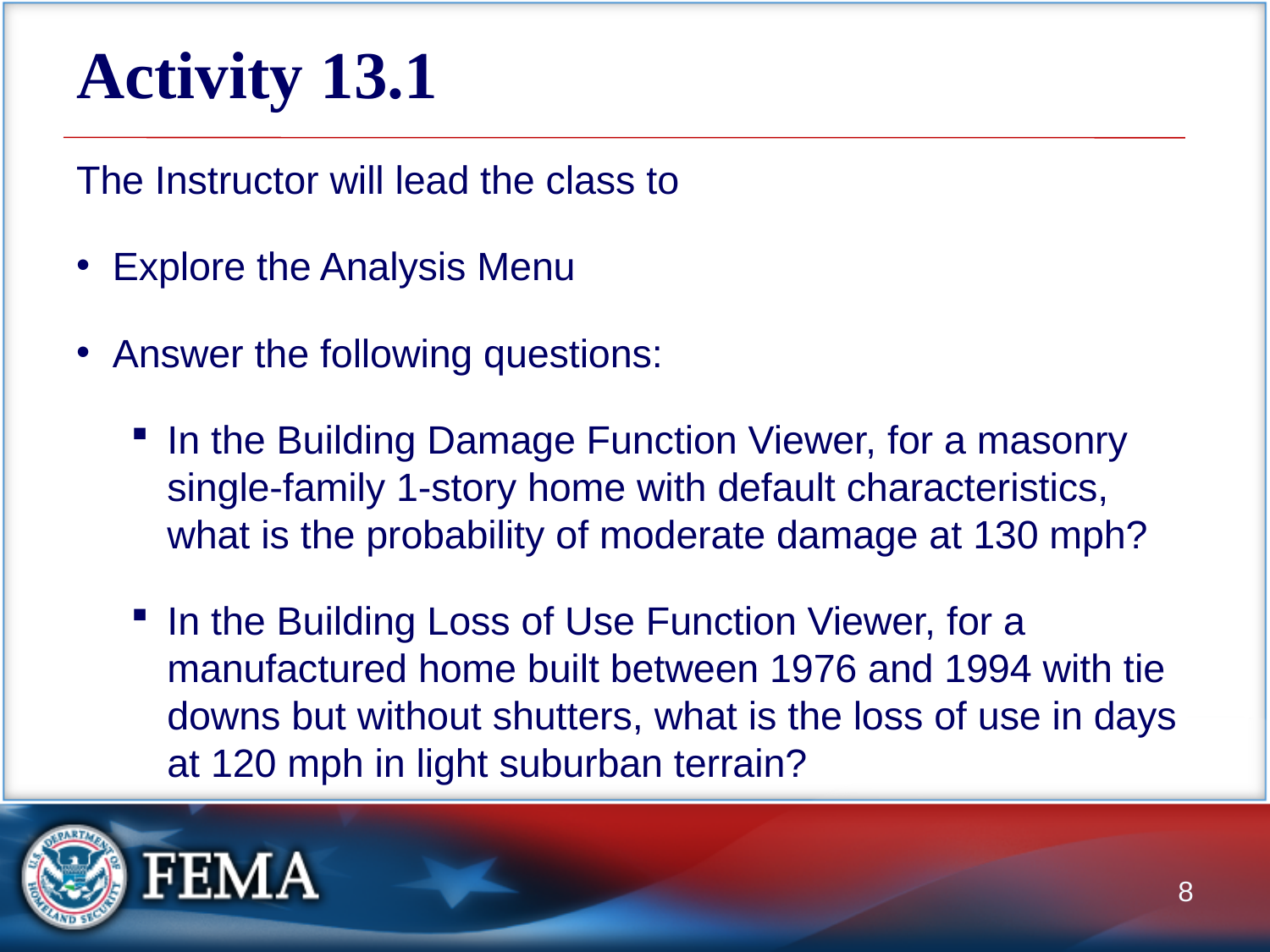

# Activity 13.1
The Instructor will lead the class to
Explore the Analysis Menu
Answer the following questions:
In the Building Damage Function Viewer, for a masonry single-family 1-story home with default characteristics, what is the probability of moderate damage at 130 mph?
In the Building Loss of Use Function Viewer, for a manufactured home built between 1976 and 1994 with tie downs but without shutters, what is the loss of use in days at 120 mph in light suburban terrain?
8